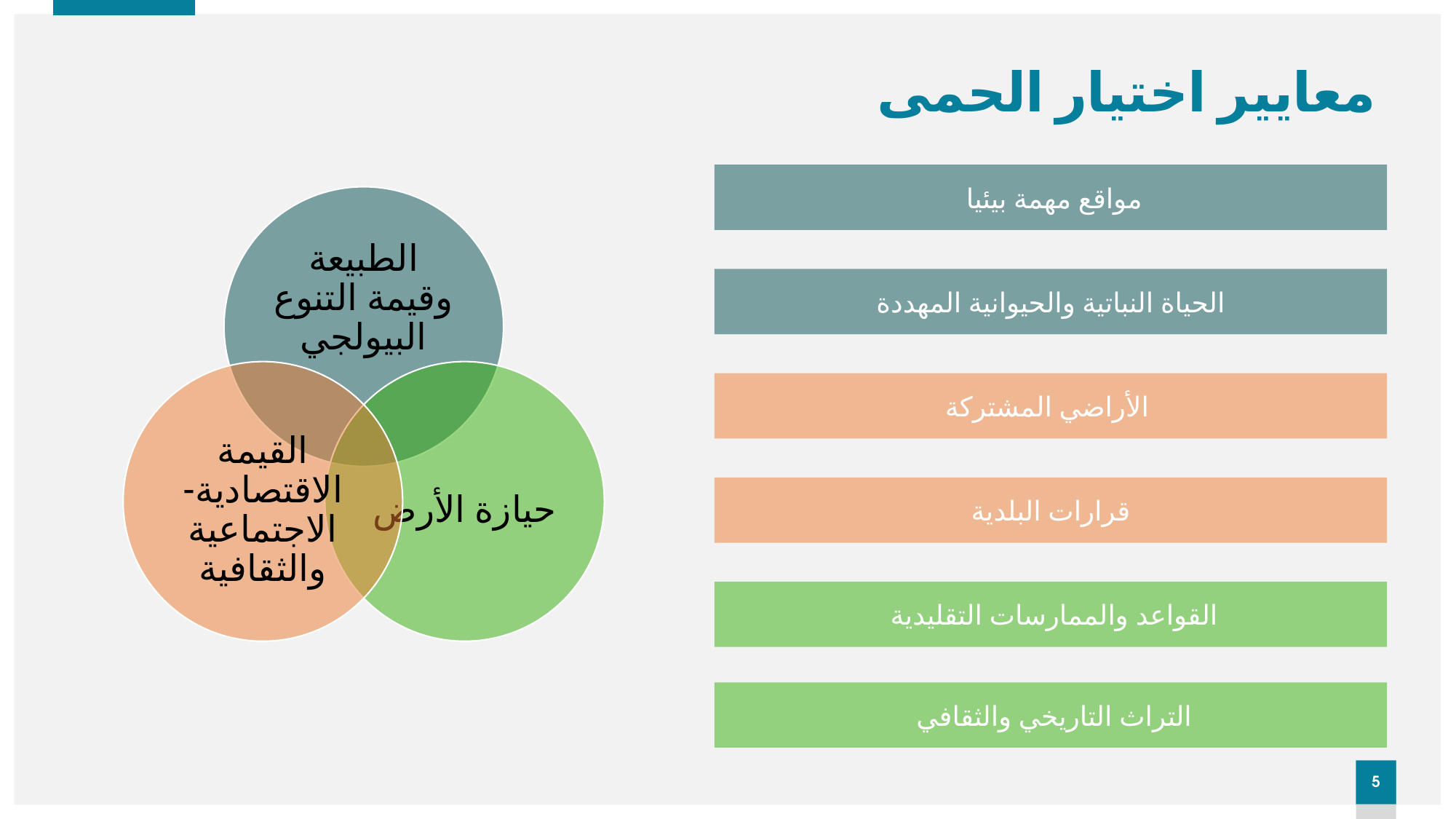

# معايير اختيار الحمى
مواقع مهمة بيئيا
الطبيعة وقيمة التنوع البيولجي
حيازة الأرض
القيمة الاقتصادية-الاجتماعية والثقافية
الحياة النباتية والحيوانية المهددة
الأراضي المشتركة
قرارات البلدية
القواعد والممارسات التقليدية
التراث التاريخي والثقافي